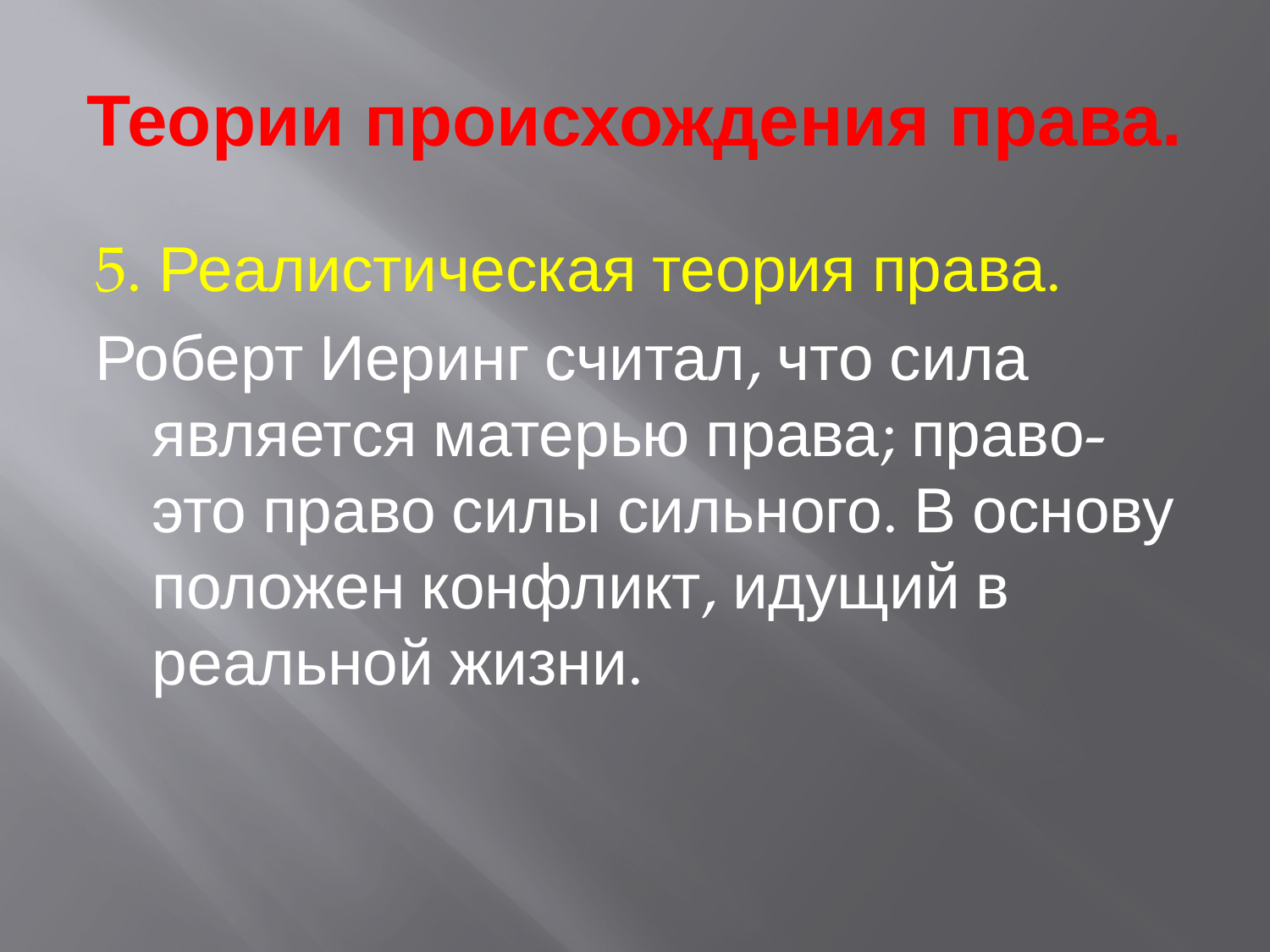

# Теории происхождения права.
5. Реалистическая теория права.
Роберт Иеринг считал, что сила является матерью права; право- это право силы сильного. В основу положен конфликт, идущий в реальной жизни.